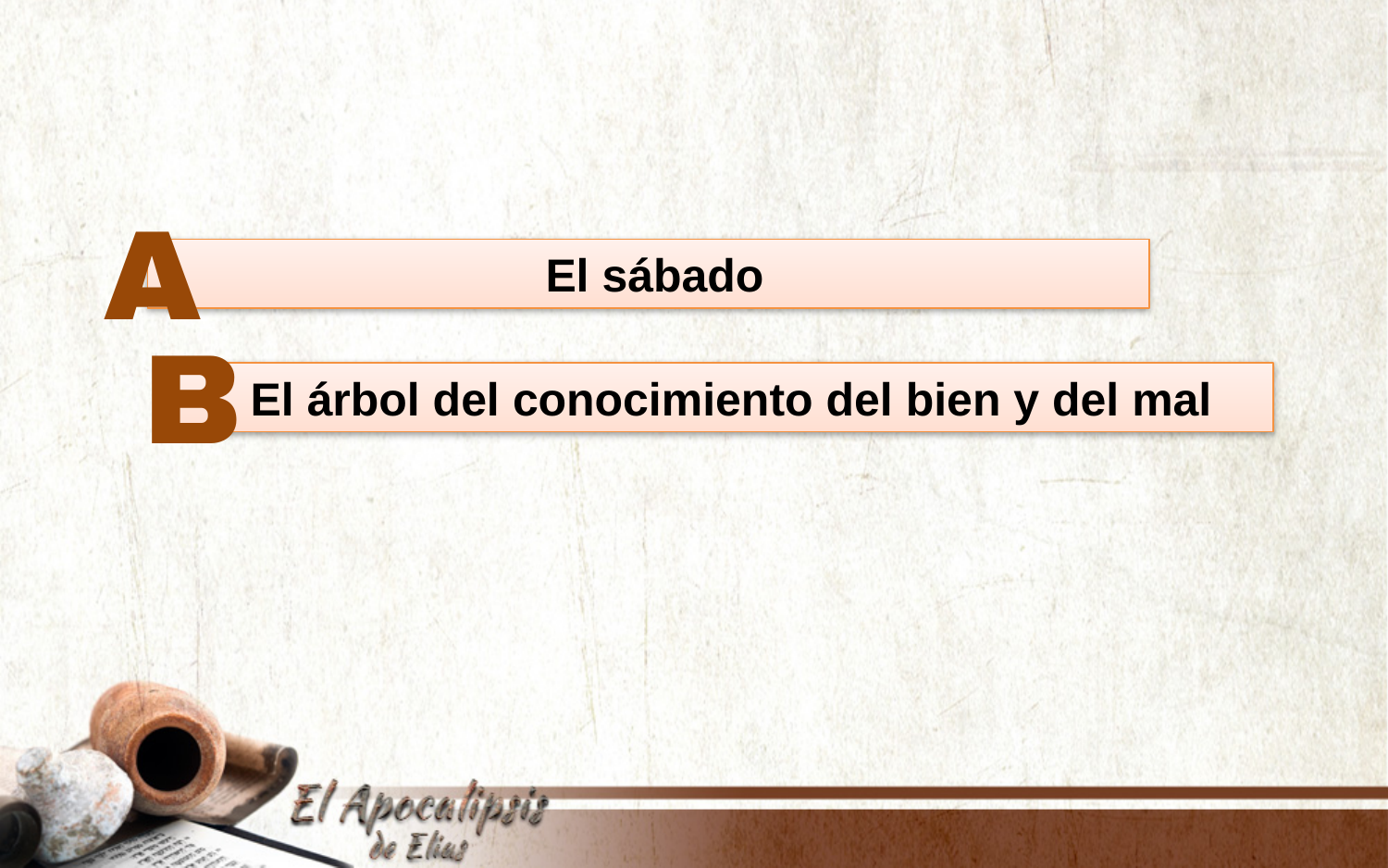

A
 El sábado
B
 El árbol del conocimiento del bien y del mal